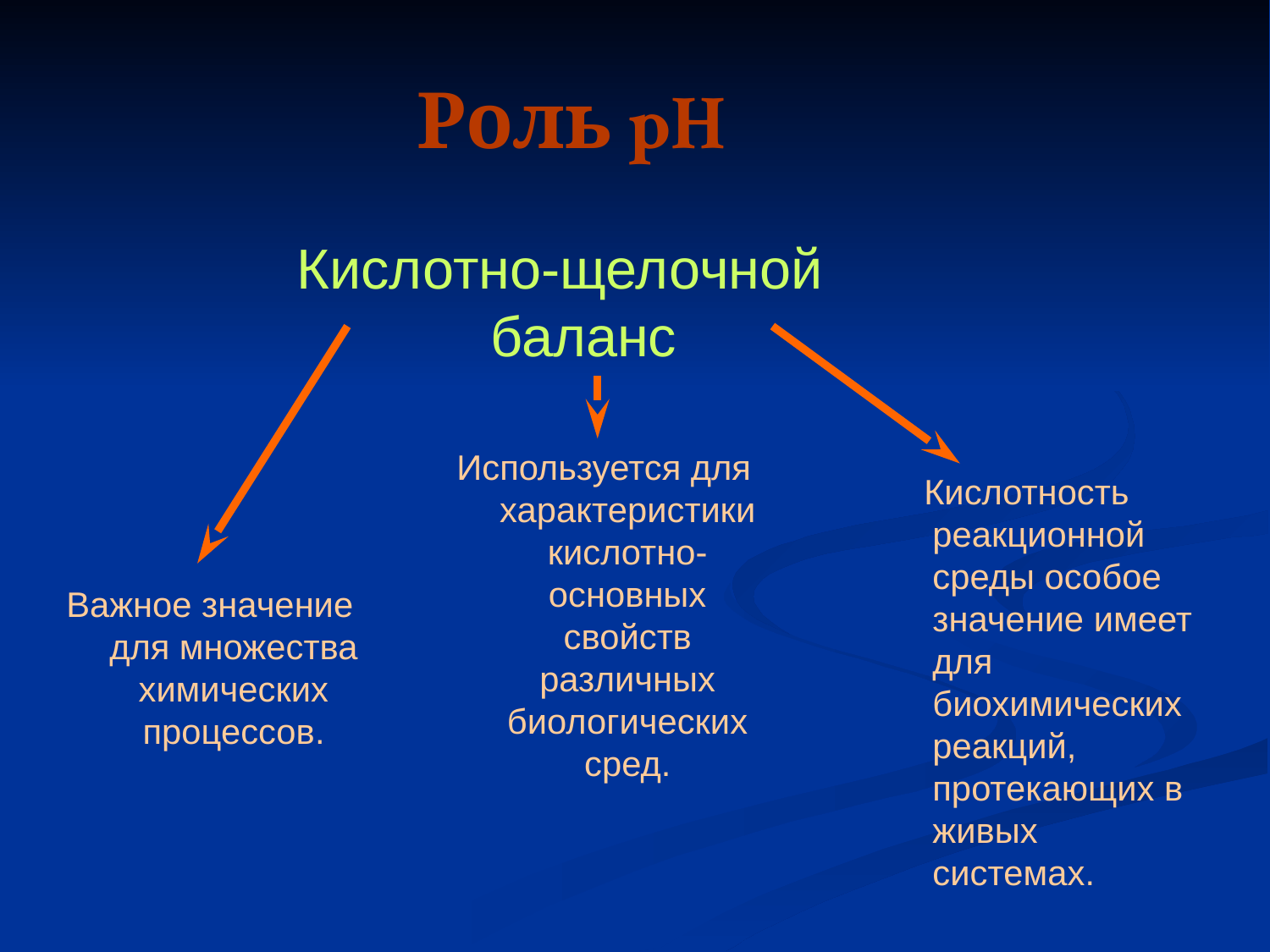

Роль pH
Кислотно-щелочной баланс

Используется для характеристики кислотно-основных свойств различных биологических сред.
    Кислотность реакционной среды особое значение имеет для биохимических реакций, протекающих в живых системах.
Важное значение для множества химических процессов.